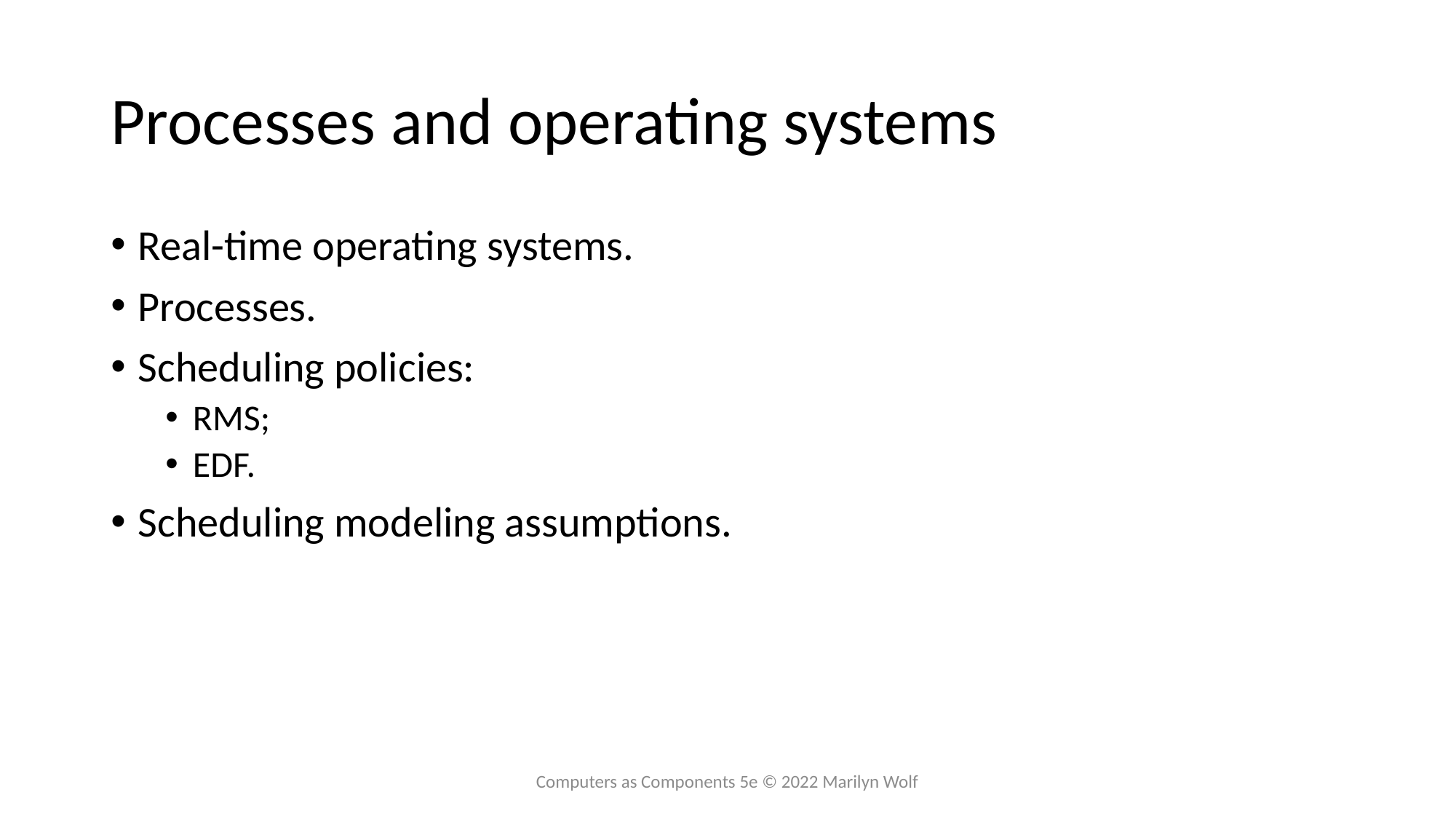

# Processes and operating systems
Real-time operating systems.
Processes.
Scheduling policies:
RMS;
EDF.
Scheduling modeling assumptions.
Computers as Components 5e © 2022 Marilyn Wolf